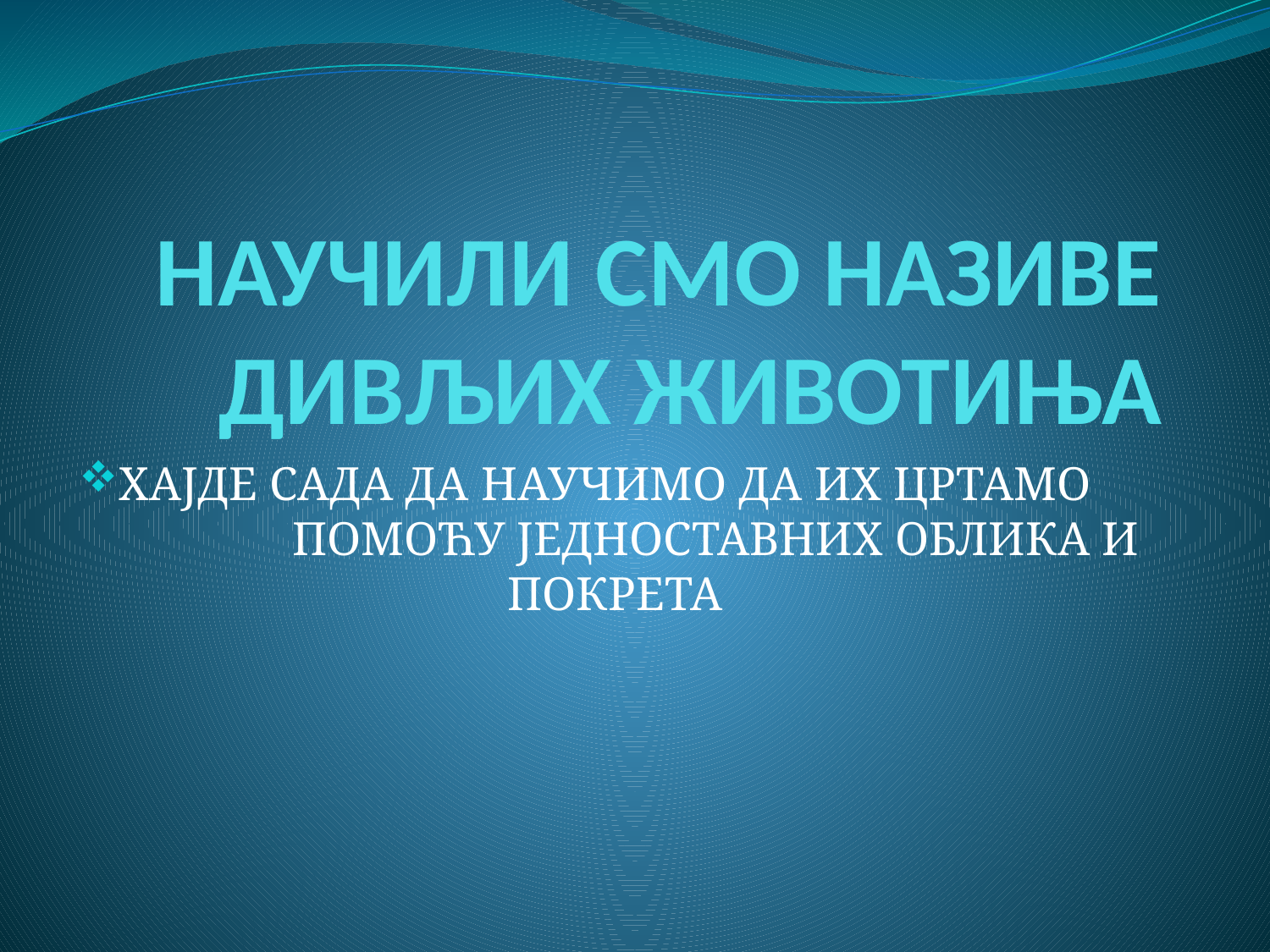

# НАУЧИЛИ СМО НАЗИВЕ ДИВЉИХ ЖИВОТИЊА
ХАЈДЕ САДА ДА НАУЧИМО ДА ИХ ЦРТАМО                       ПОМОЋУ ЈЕДНОСТАВНИХ ОБЛИКА И ПОКРЕТА